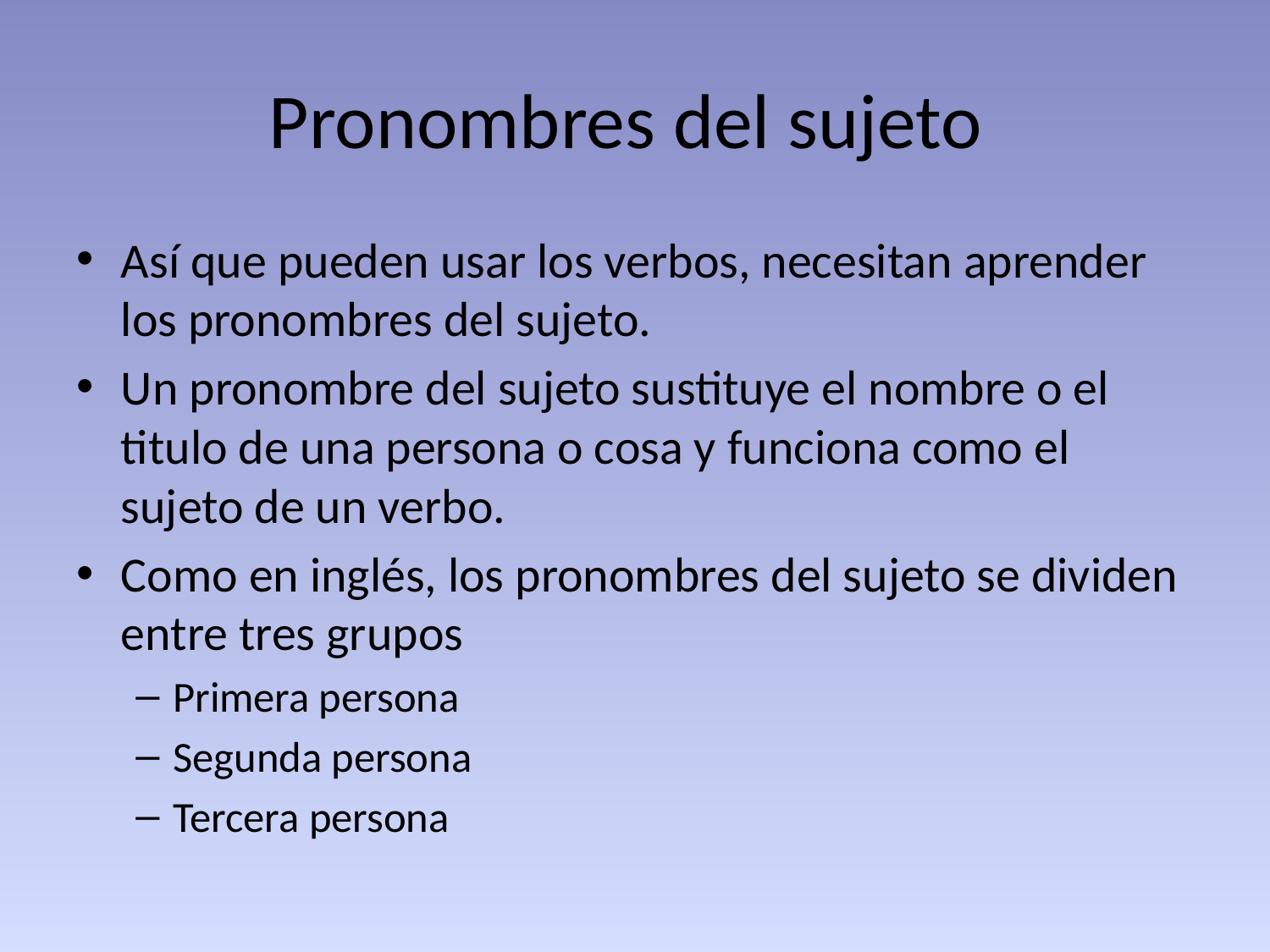

# Pronombres del sujeto
Así que pueden usar los verbos, necesitan aprender los pronombres del sujeto.
Un pronombre del sujeto sustituye el nombre o el titulo de una persona o cosa y funciona como el sujeto de un verbo.
Como en inglés, los pronombres del sujeto se dividen entre tres grupos
Primera persona
Segunda persona
Tercera persona